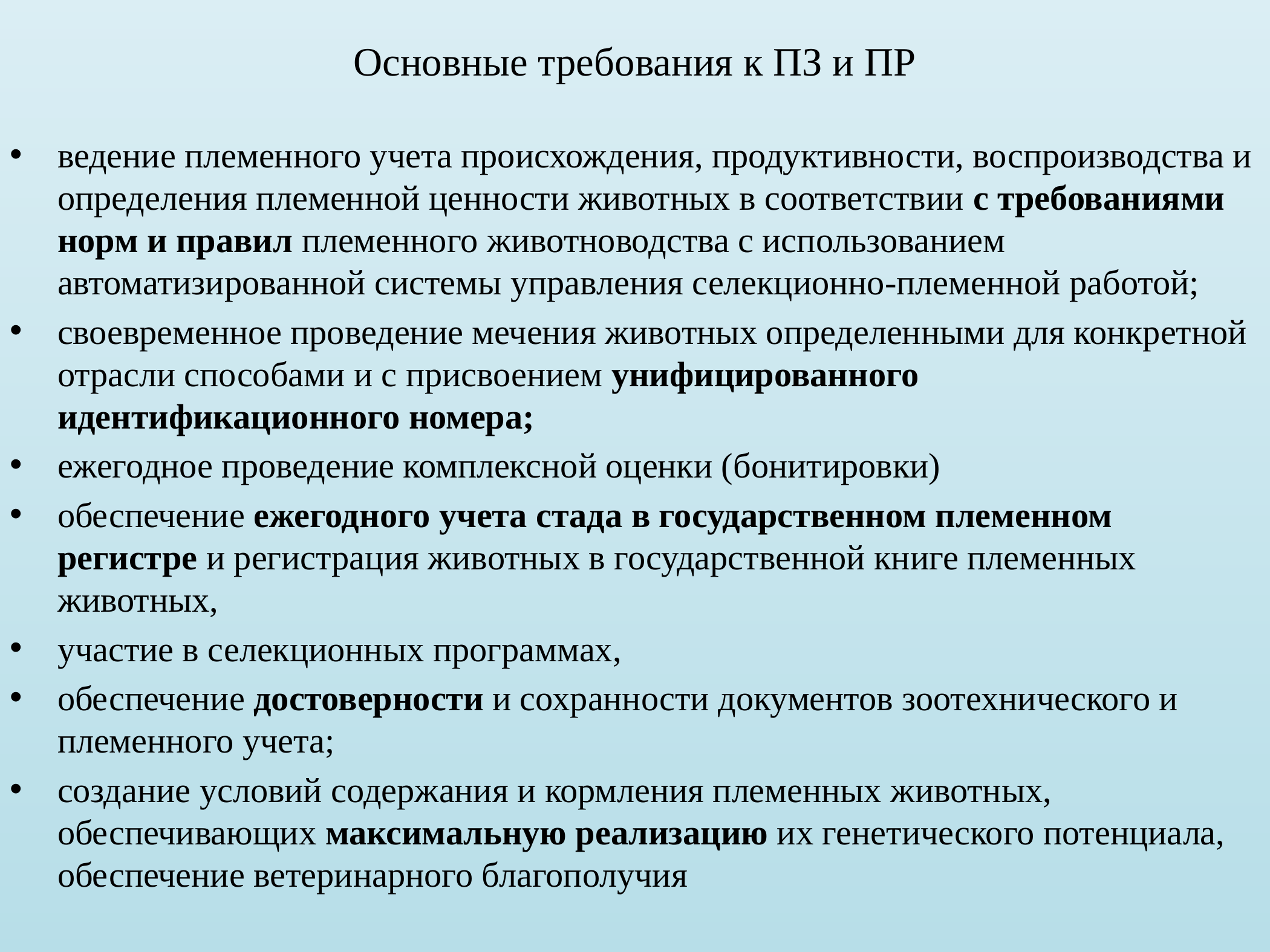

# Основные требования к ПЗ и ПР
ведение племенного учета происхождения, продуктивности, воспроизводства и определения племенной ценности животных в соответствии с требованиями норм и правил племенного животноводства с использованием автоматизированной системы управления селекционно-племенной работой;
своевременное проведение мечения животных определенными для конкретной отрасли способами и с присвоением унифицированного идентификационного номера;
ежегодное проведение комплексной оценки (бонитировки)
обеспечение ежегодного учета стада в государственном племенном регистре и регистрация животных в государственной книге племенных животных,
участие в селекционных программах,
обеспечение достоверности и сохранности документов зоотехнического и племенного учета;
создание условий содержания и кормления племенных животных, обеспечивающих максимальную реализацию их генетического потенциала, обеспечение ветеринарного благополучия